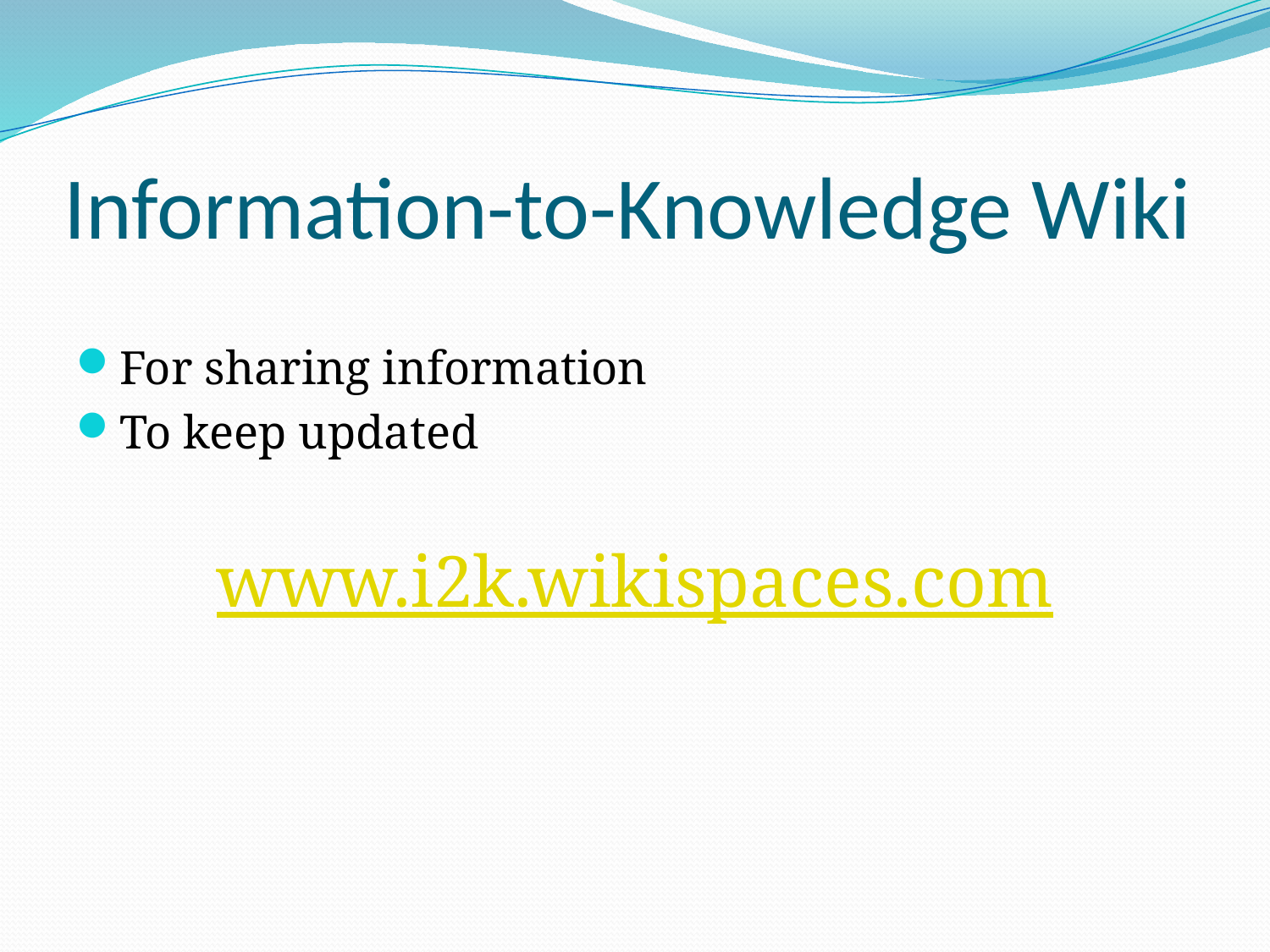

# Information-to-Knowledge Wiki

For sharing information
To keep updated

www.i2k.wikispaces.com